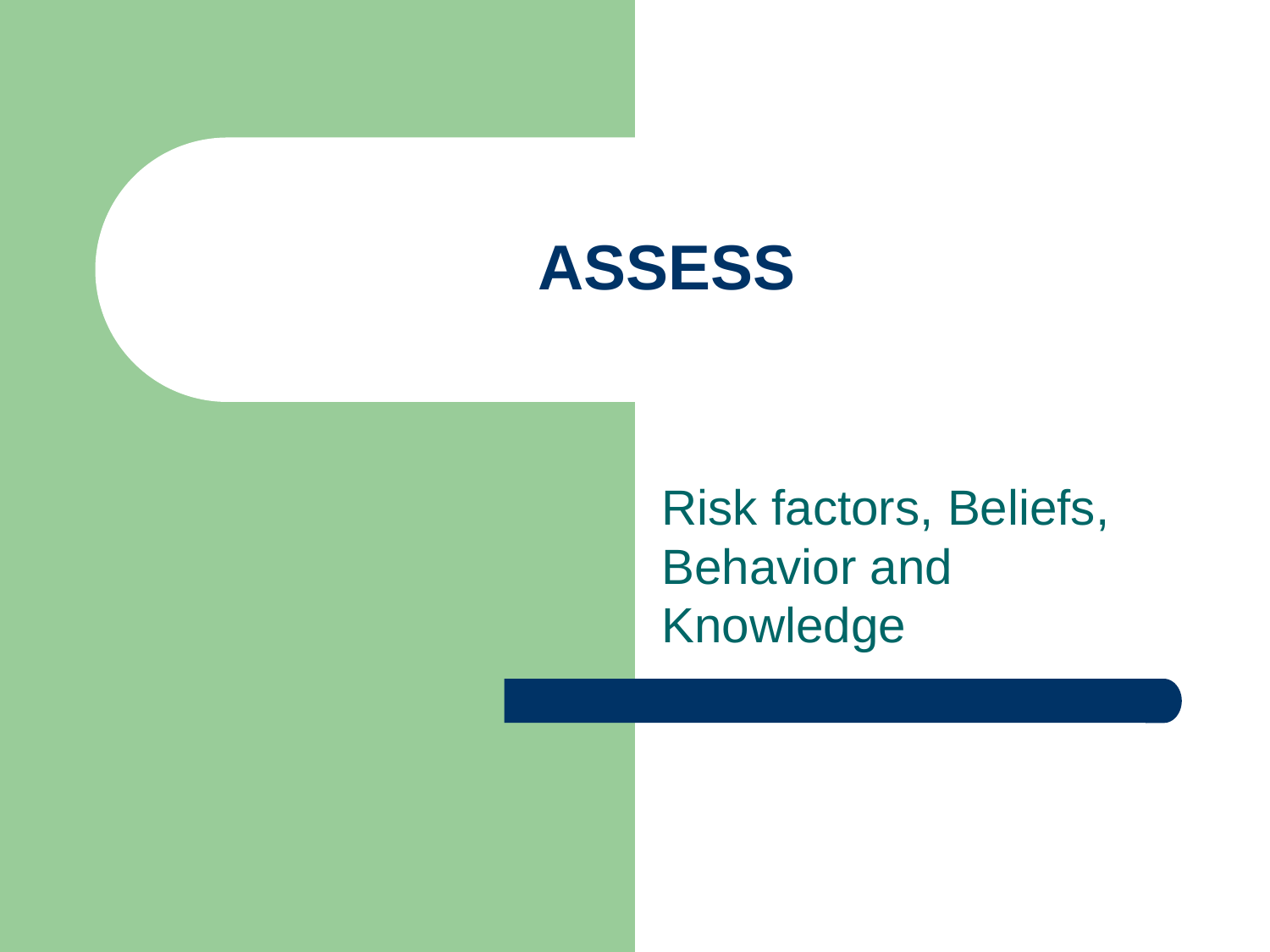

# ASSESS
Risk factors, Beliefs, Behavior and Knowledge